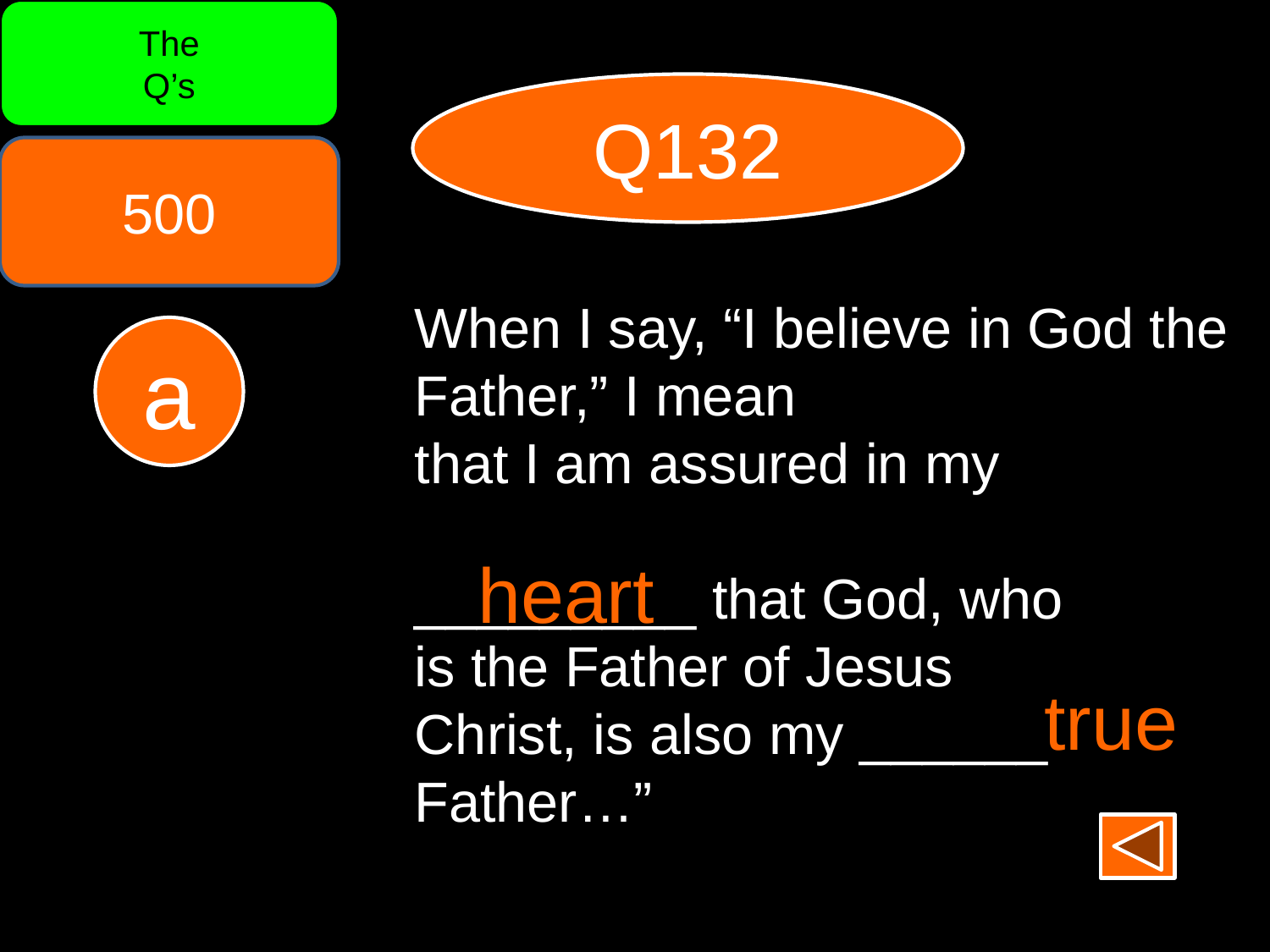

The
Q’s
Q132
500
When I say, “I believe in God the Father,” I mean
that I am assured in my

_________ that God, who
is the Father of Jesus
Christ, is also my ______
Father…”
a
heart
true